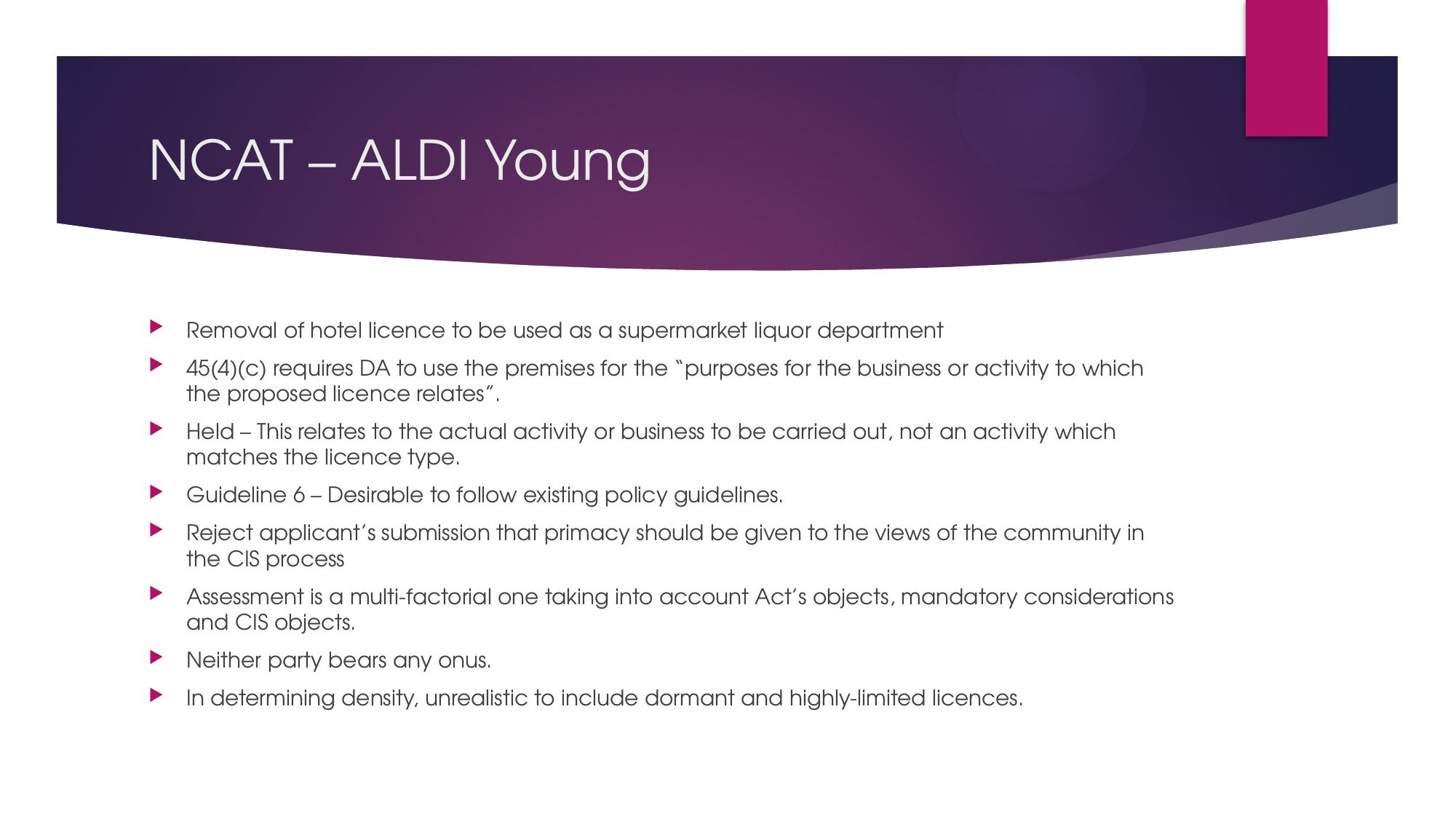

# NCAT – ALDI Young
Removal of hotel licence to be used as a supermarket liquor department
45(4)(c) requires DA to use the premises for the “purposes for the business or activity to which the proposed licence relates”.
Held – This relates to the actual activity or business to be carried out, not an activity which matches the licence type.
Guideline 6 – Desirable to follow existing policy guidelines.
Reject applicant’s submission that primacy should be given to the views of the community in the CIS process
Assessment is a multi-factorial one taking into account Act’s objects, mandatory considerations and CIS objects.
Neither party bears any onus.
In determining density, unrealistic to include dormant and highly-limited licences.